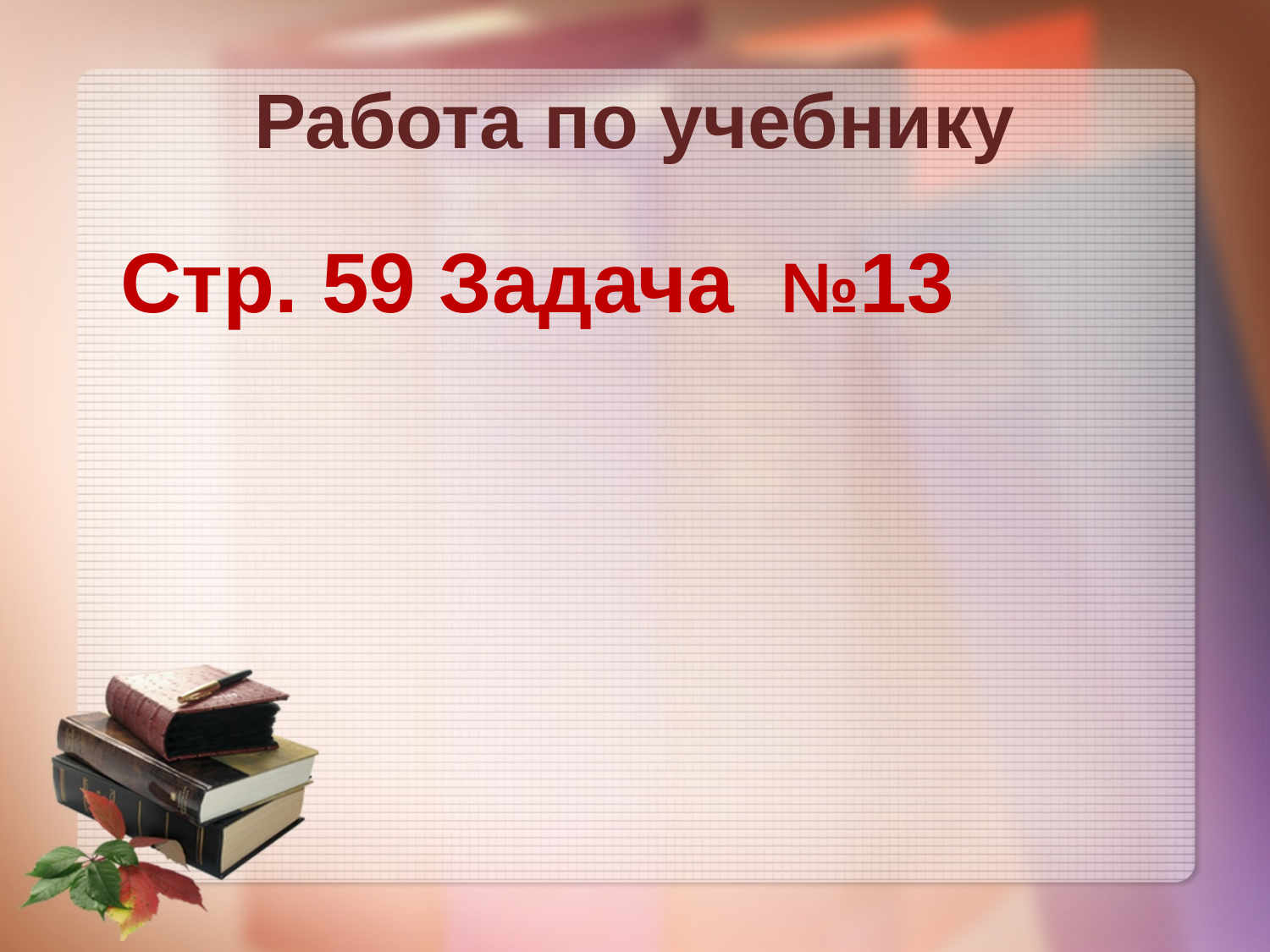

# Работа по учебнику

 Стр. 59 Задача  №13